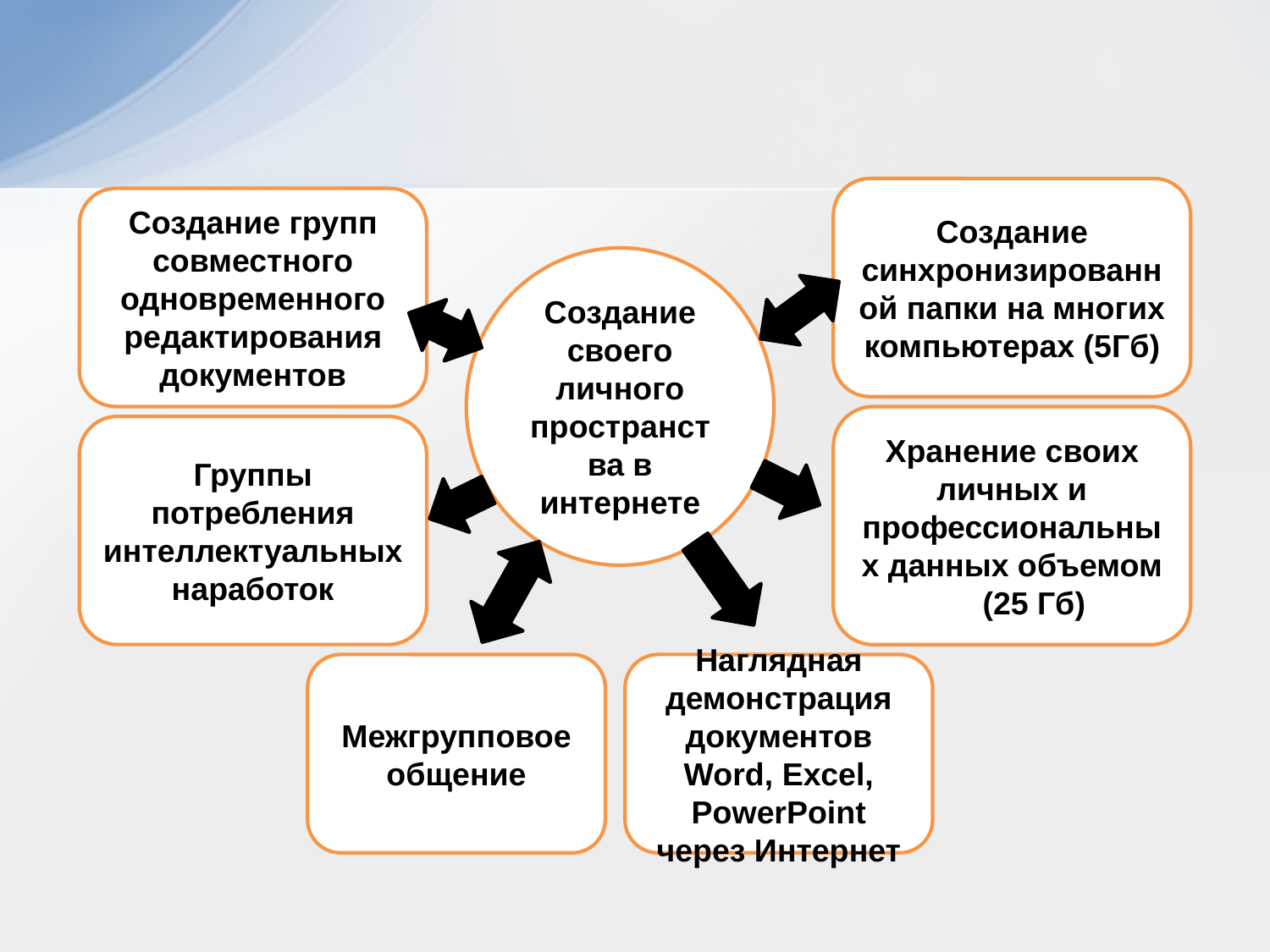

Создание синхронизированной папки на многих компьютерах (5Гб)
Создание групп совместного одновременного редактирования документов
Создание своего личного пространства в интернете

Хранение своих личных и профессиональных данных объемом      (25 Гб)
Группы потребления интеллектуальных наработок

Межгрупповое общение
Наглядная демонстрация документов Word, Excel, PowerPoint через Интернет